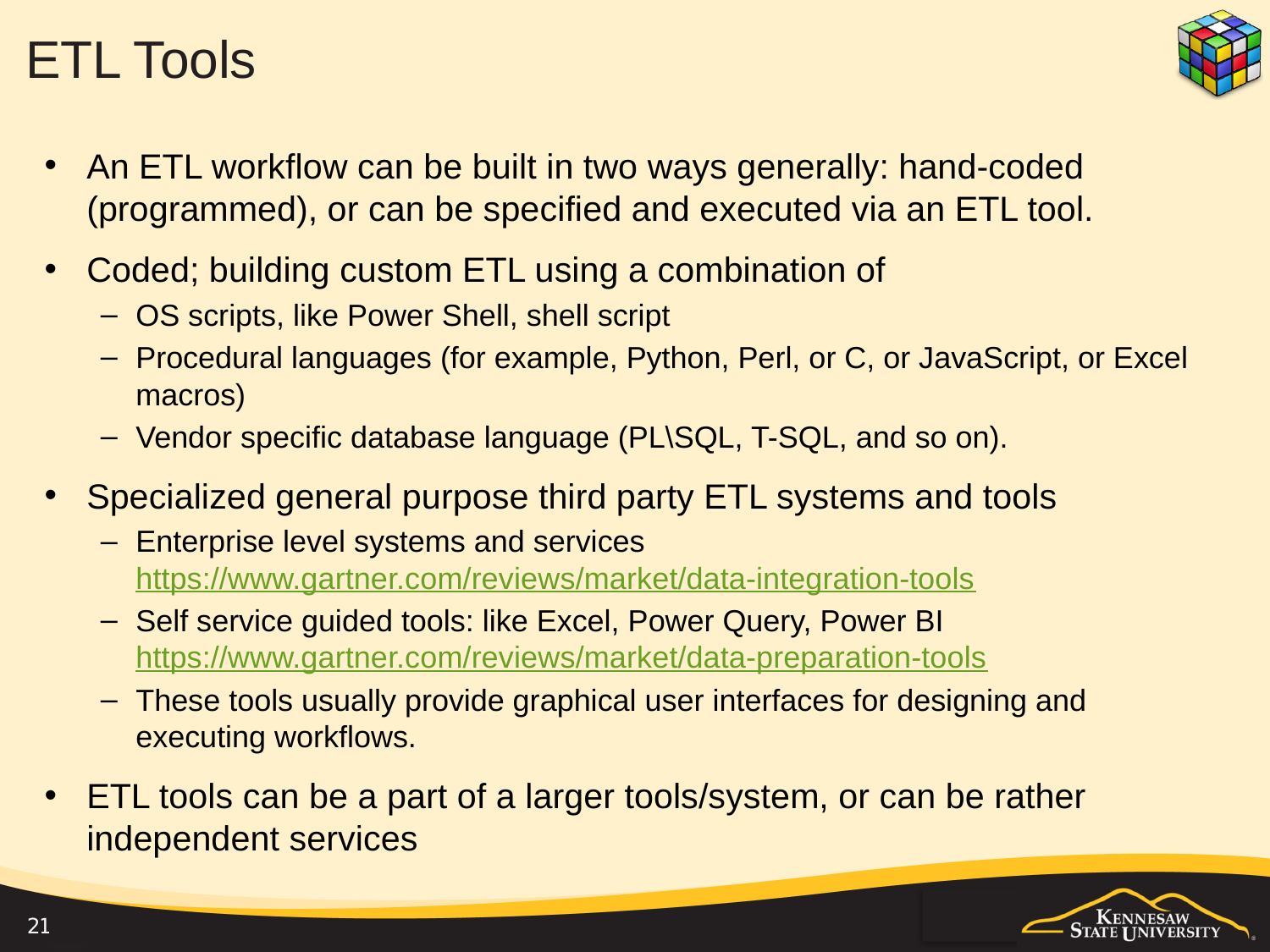

# ETL Tools
An ETL workflow can be built in two ways generally: hand-coded (programmed), or can be specified and executed via an ETL tool.
Coded; building custom ETL using a combination of
OS scripts, like Power Shell, shell script
Procedural languages (for example, Python, Perl, or C, or JavaScript, or Excel macros)
Vendor specific database language (PL\SQL, T-SQL, and so on).
Specialized general purpose third party ETL systems and tools
Enterprise level systems and services https://www.gartner.com/reviews/market/data-integration-tools
Self service guided tools: like Excel, Power Query, Power BI https://www.gartner.com/reviews/market/data-preparation-tools
These tools usually provide graphical user interfaces for designing and executing workflows.
ETL tools can be a part of a larger tools/system, or can be rather independent services
21